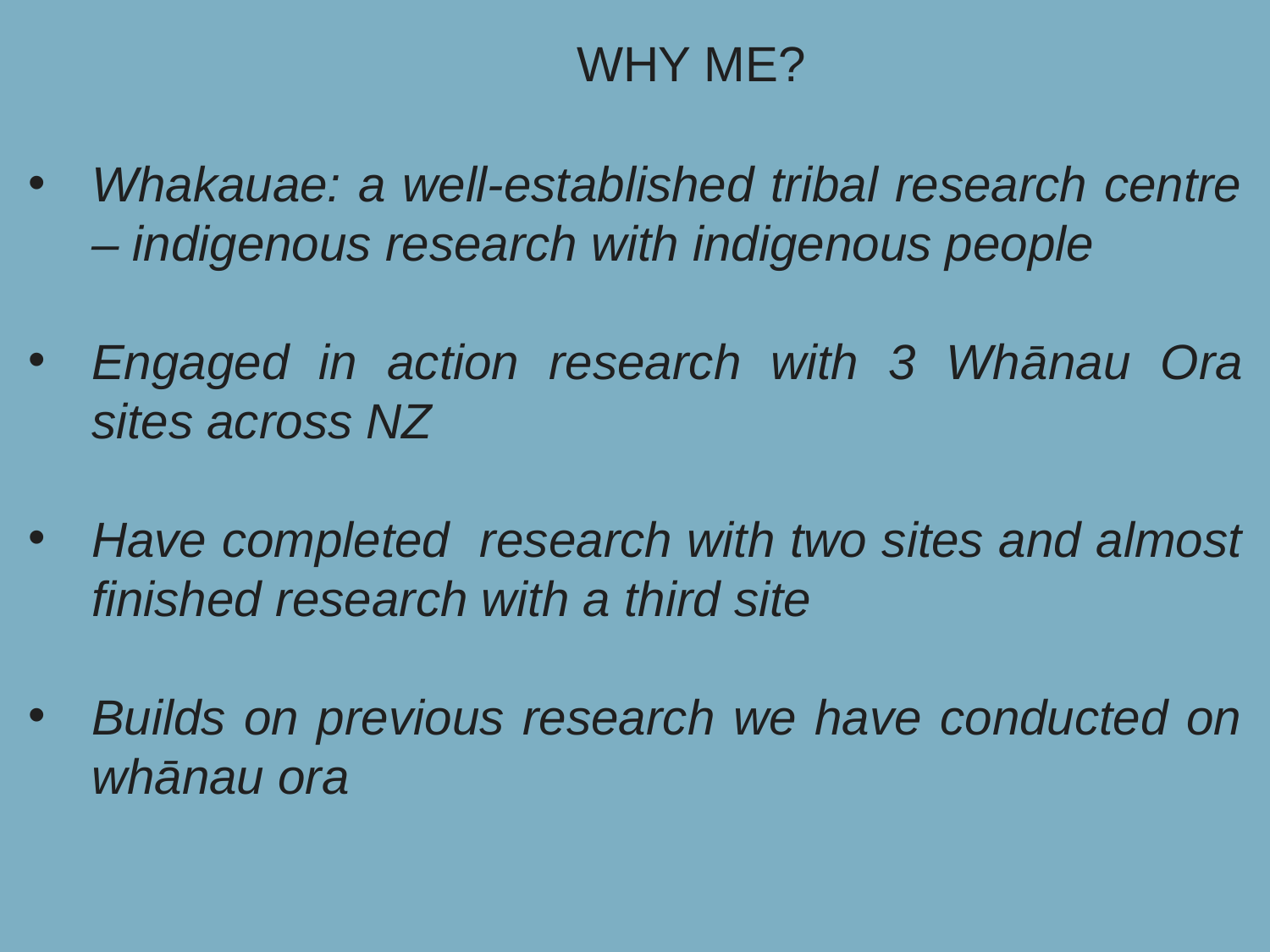

Why me?
Whakauae: a well-established tribal research centre – indigenous research with indigenous people

Engaged in action research with 3 Whānau Ora sites across NZ

Have completed  research with two sites and almost finished research with a third site

Builds on previous research we have conducted on whānau ora